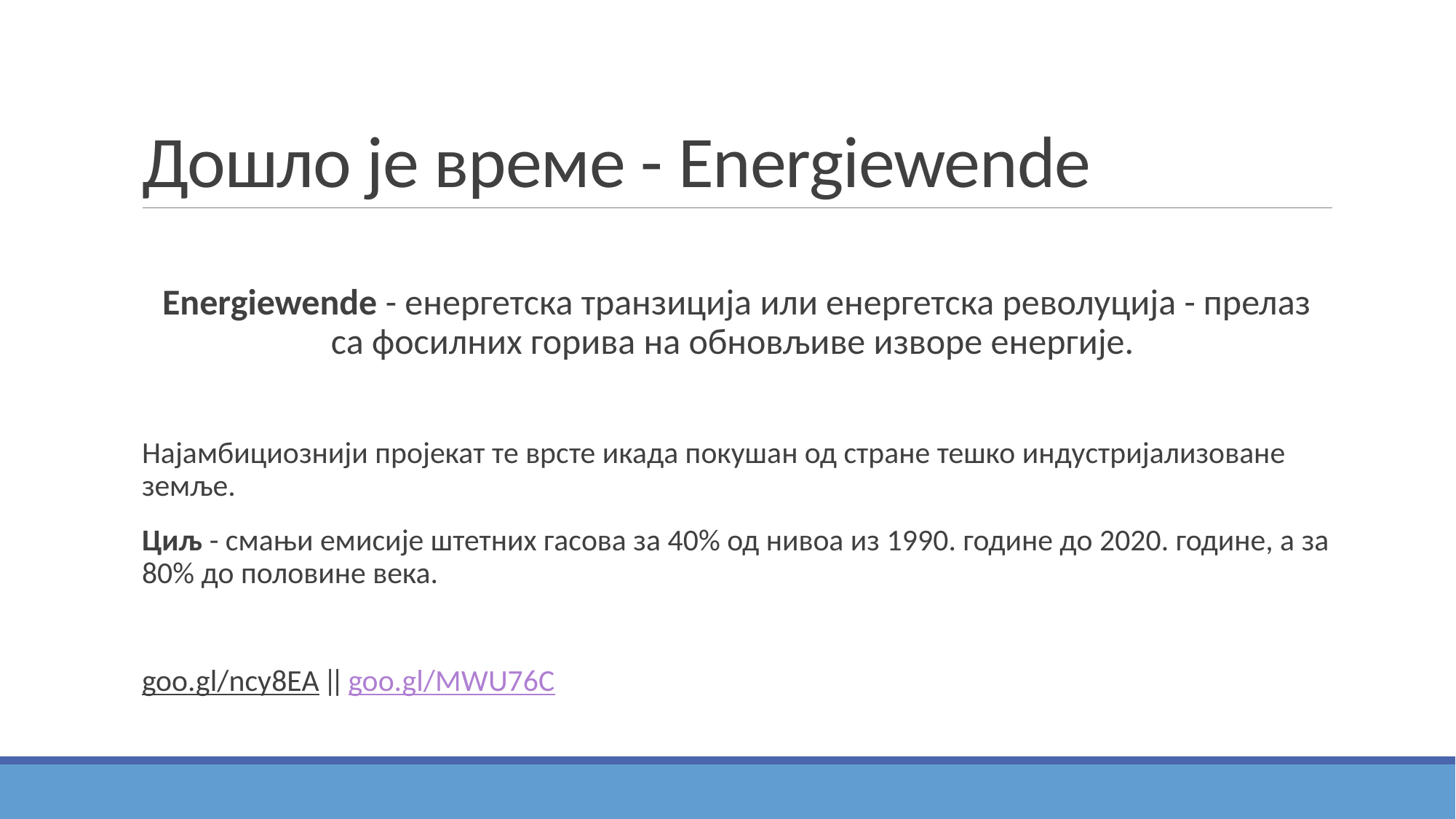

# Дошло је време - Energiewende

Energiewende - енергетска транзиција или енергетска револуција - прелаз са фосилних горива на обновљиве изворе енергије.

Најамбициознији пројекат те врсте икада покушан од стране тешко индустријализоване земље.
Циљ - смањи емисије штетних гасова за 40% од нивоа из 1990. године до 2020. године, а за 80% до половине века.

goo.gl/ncy8EA ǀǀ goo.gl/MWU76C